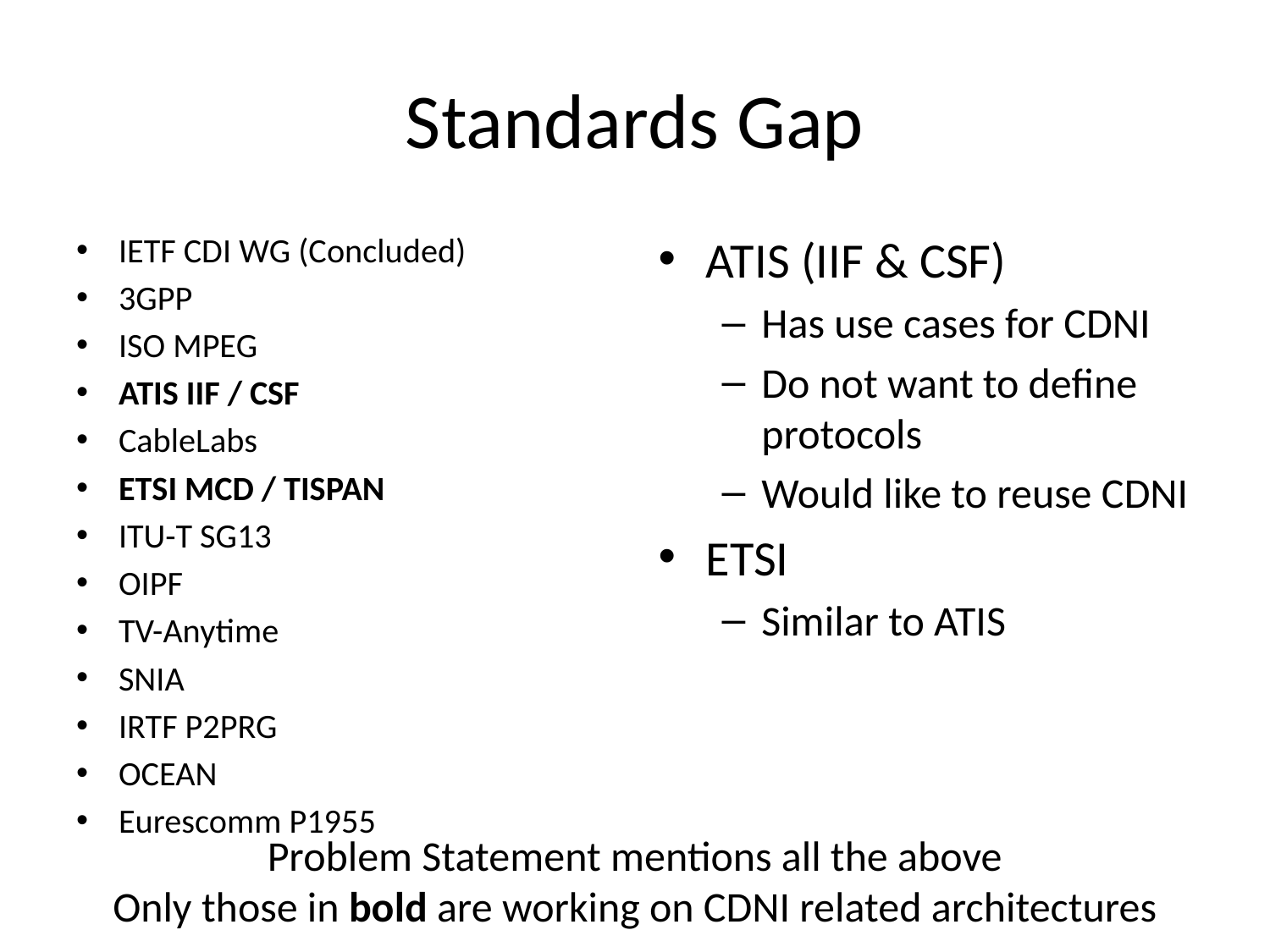

# Standards Gap
IETF CDI WG (Concluded)
3GPP
ISO MPEG
ATIS IIF / CSF
CableLabs
ETSI MCD / TISPAN
ITU-T SG13
OIPF
TV-Anytime
SNIA
IRTF P2PRG
OCEAN
Eurescomm P1955

ATIS (IIF & CSF)
Has use cases for CDNI
Do not want to define protocols
Would like to reuse CDNI
ETSI
Similar to ATIS

Problem Statement mentions all the above
Only those in bold are working on CDNI related architectures